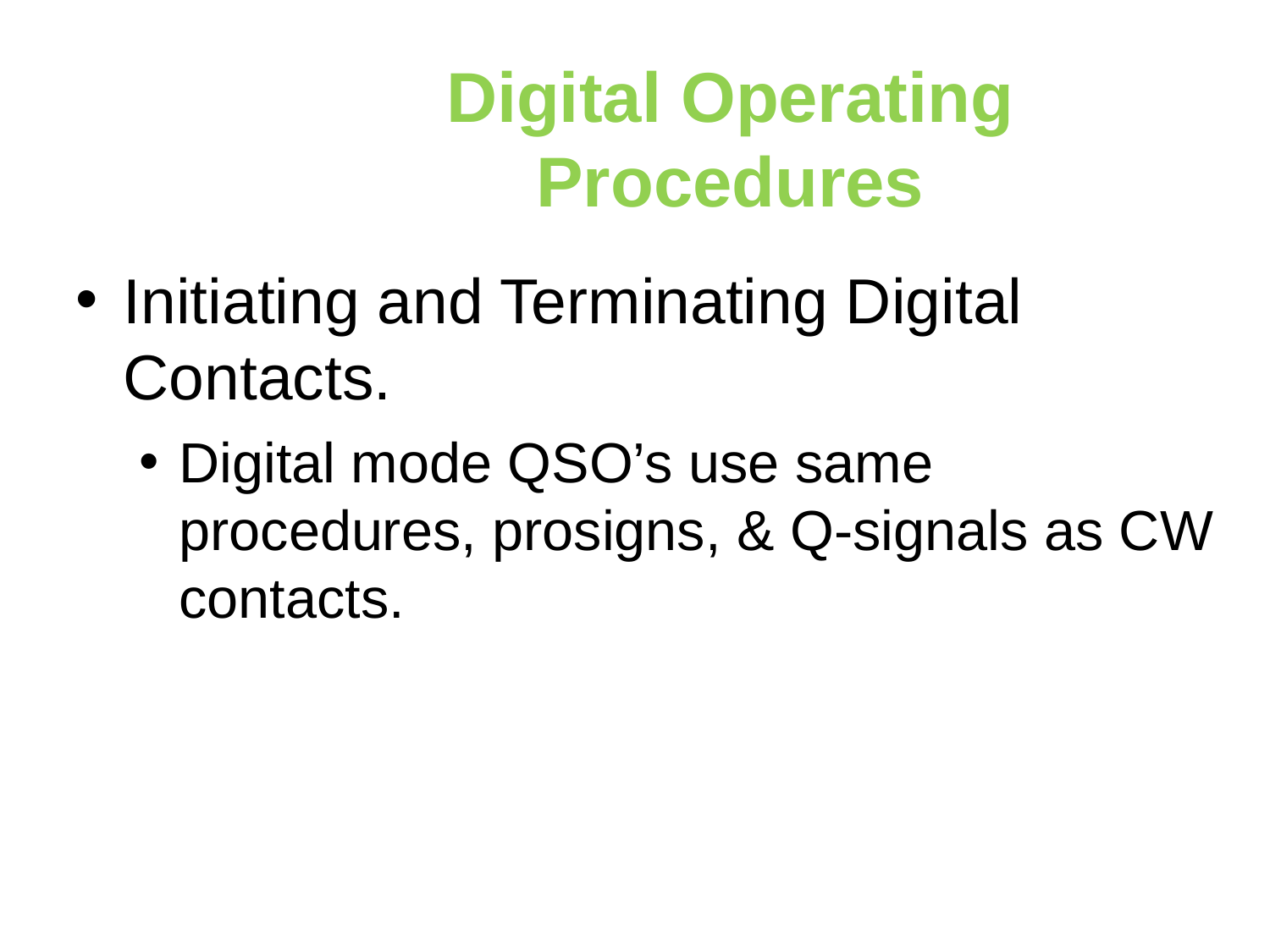

Digital Operating Procedures
Initiating and Terminating Digital Contacts.
Digital mode QSO’s use same procedures, prosigns, & Q-signals as CW contacts.